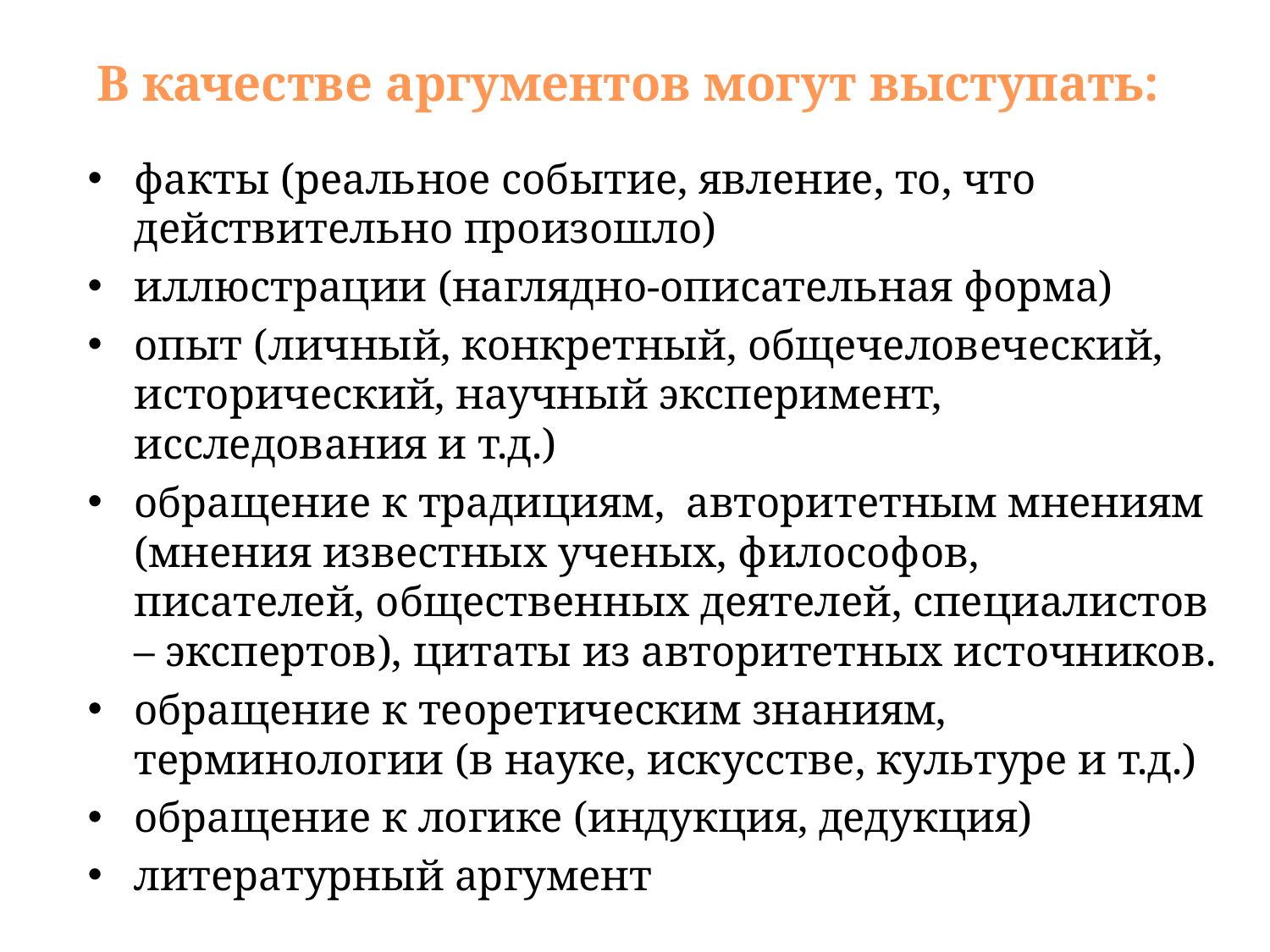

# В качестве аргументов могут выступать:
факты (реальное событие, явление, то, что действительно произошло)
иллюстрации (наглядно-описательная форма)
опыт (личный, конкретный, общечеловеческий, исторический, научный эксперимент, исследования и т.д.)
обращение к традициям,  авторитетным мнениям (мнения известных ученых, философов, писателей, общественных деятелей, специалистов – экспертов), цитаты из авторитетных источников.
обращение к теоретическим знаниям, терминологии (в науке, искусстве, культуре и т.д.)
обращение к логике (индукция, дедукция)
литературный аргумент